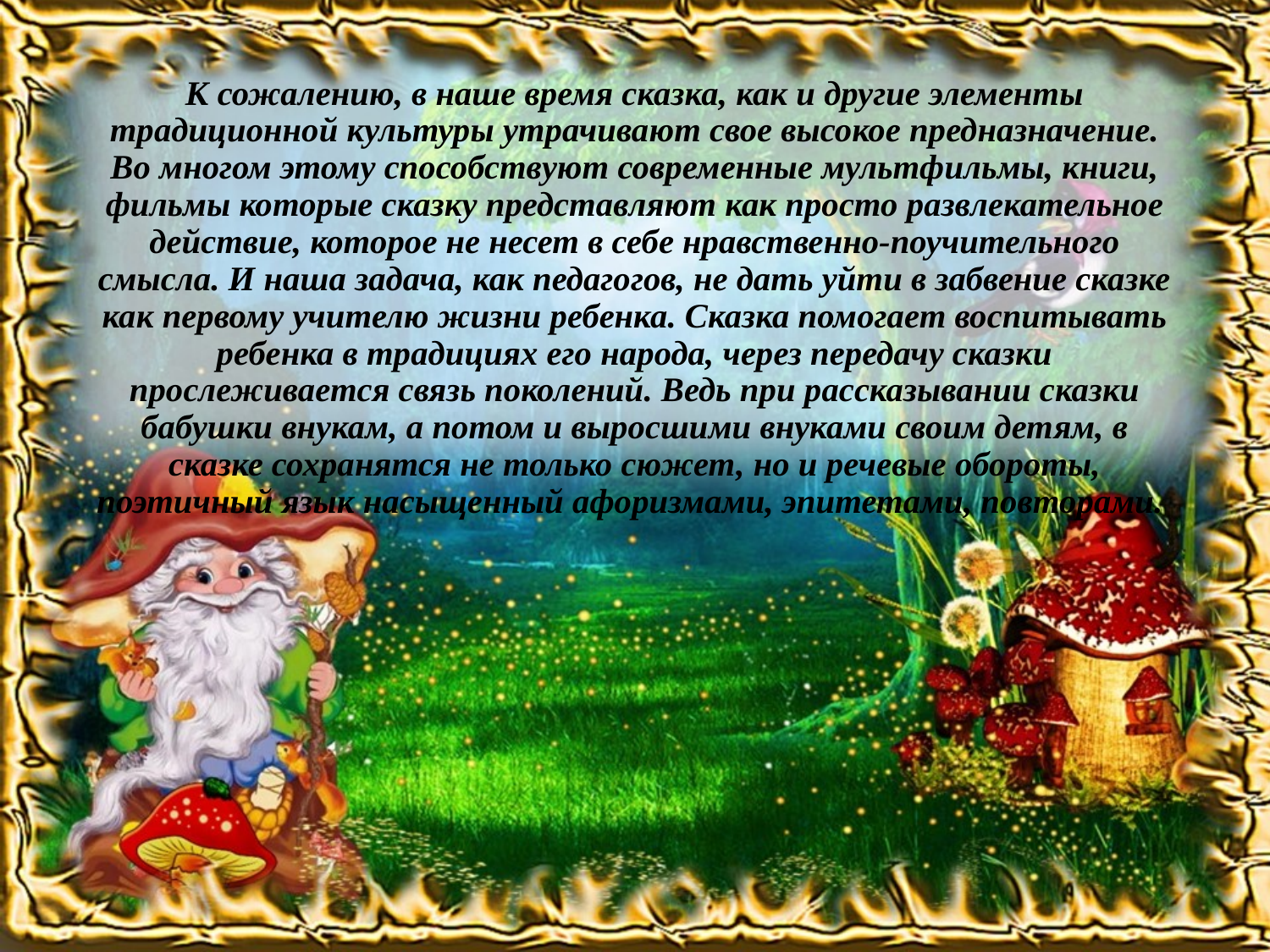

К сожалению, в наше время сказка, как и другие элементы традиционной культуры утрачивают свое высокое предназначение. Во многом этому способствуют современные мультфильмы, книги, фильмы которые сказку представляют как просто развлекательное действие, которое не несет в себе нравственно-поучительного смысла. И наша задача, как педагогов, не дать уйти в забвение сказке как первому учителю жизни ребенка. Сказка помогает воспитывать ребенка в традициях его народа, через передачу сказки прослеживается связь поколений. Ведь при рассказывании сказки бабушки внукам, а потом и выросшими внуками своим детям, в сказке сохранятся не только сюжет, но и речевые обороты, поэтичный язык насыщенный афоризмами, эпитетами, повторами.